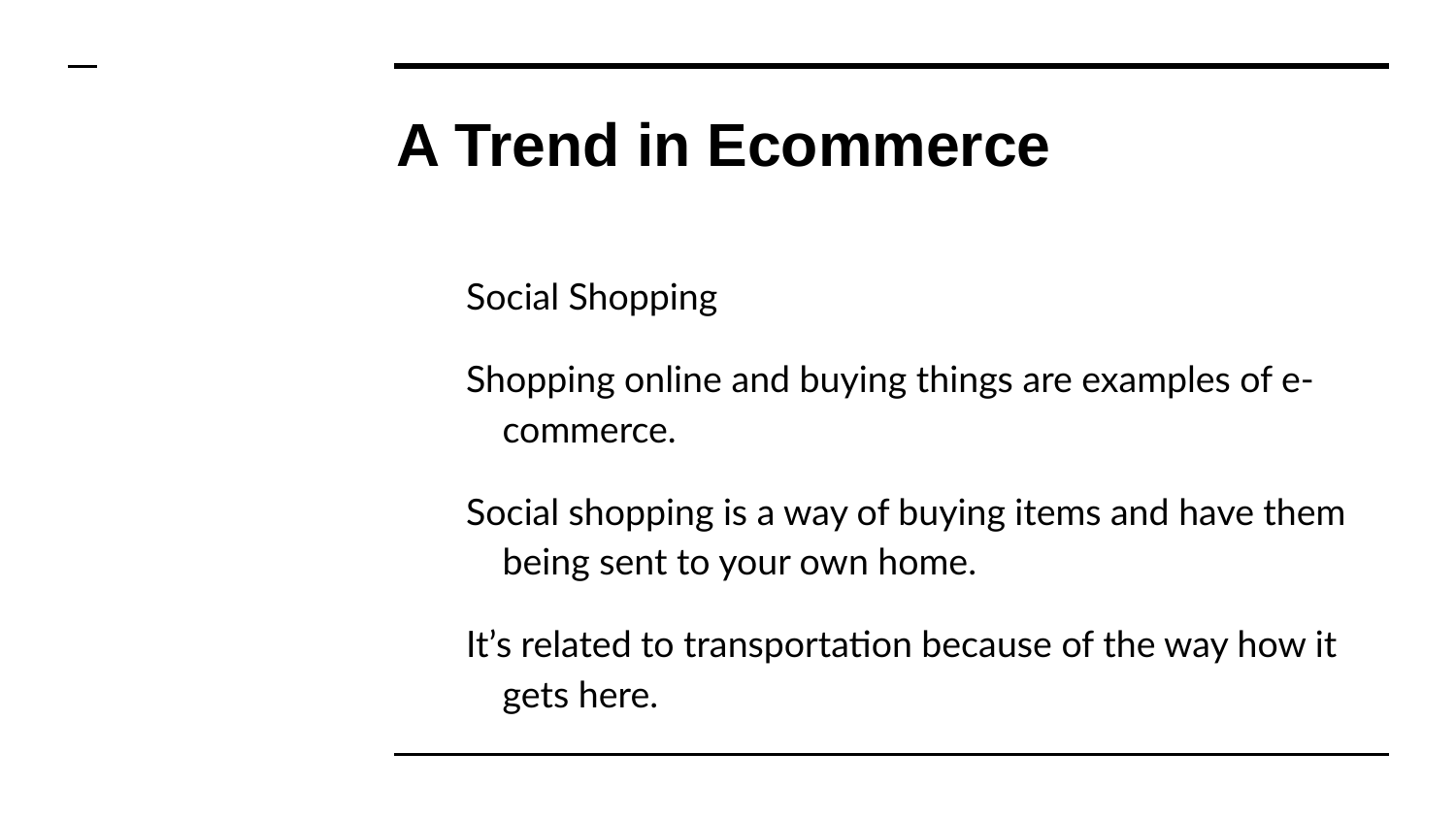

# A Trend in Ecommerce
Social Shopping
Shopping online and buying things are examples of e-commerce.
Social shopping is a way of buying items and have them being sent to your own home.
It’s related to transportation because of the way how it gets here.